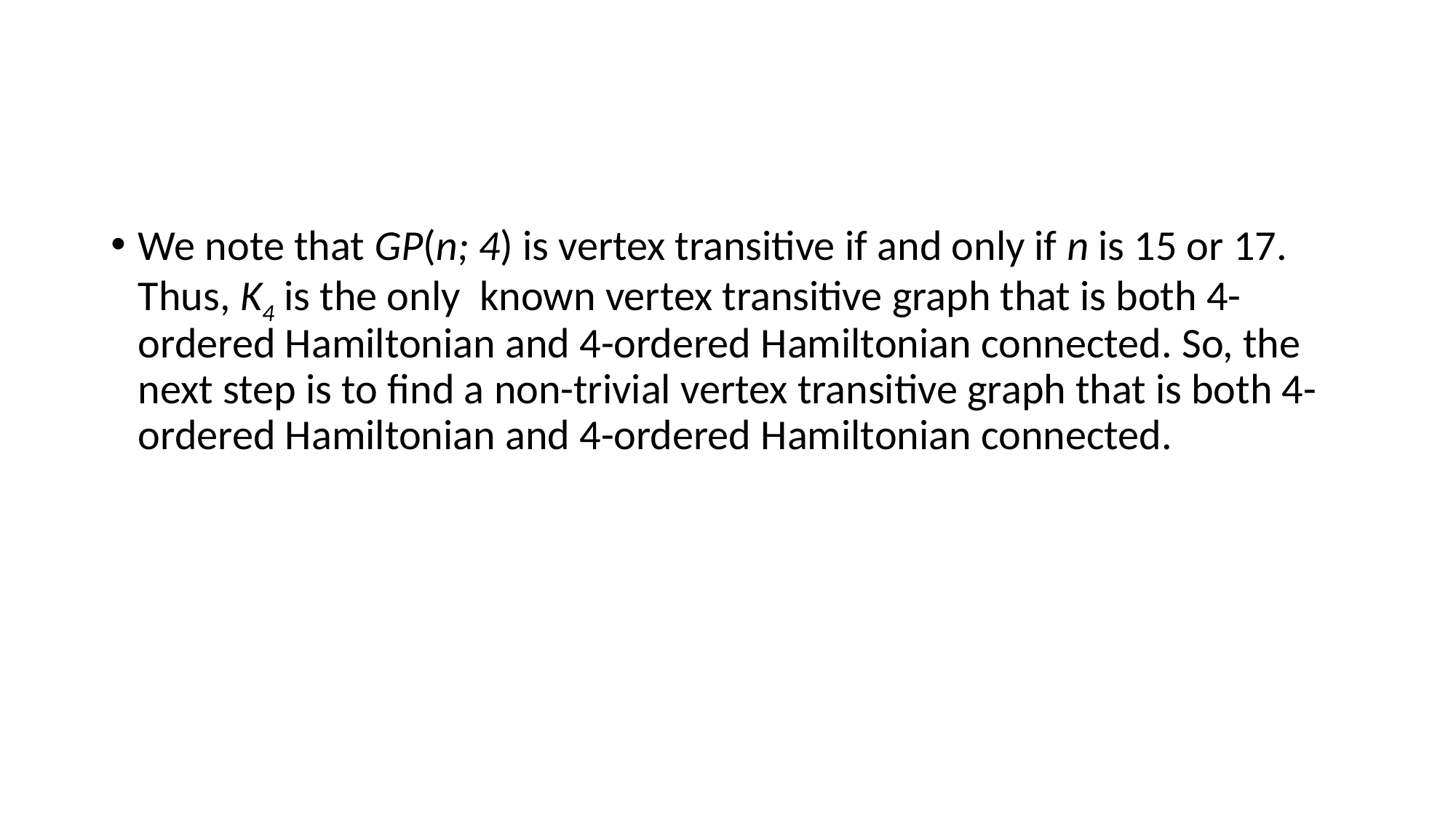

#
We note that GP(n; 4) is vertex transitive if and only if n is 15 or 17. Thus, K4 is the only  known vertex transitive graph that is both 4-ordered Hamiltonian and 4-ordered Hamiltonian connected. So, the next step is to find a non-trivial vertex transitive graph that is both 4-ordered Hamiltonian and 4-ordered Hamiltonian connected.